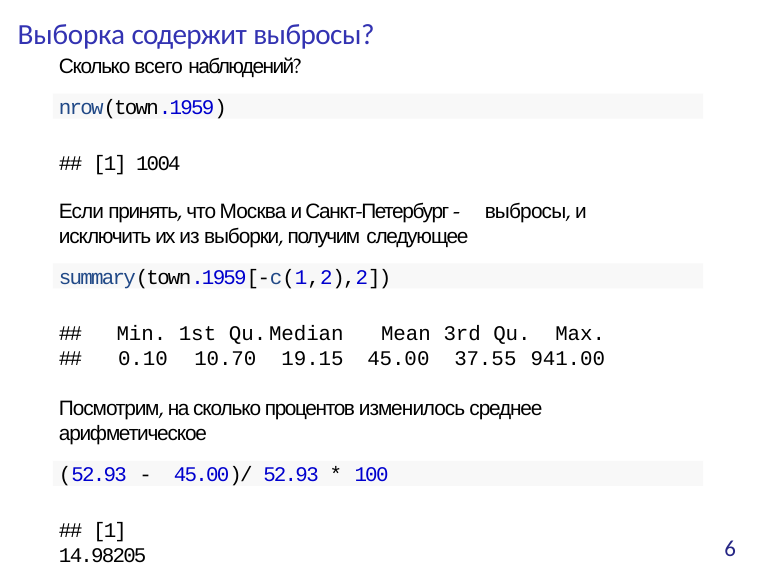

# Выборка содержит выбросы?
Сколько всего наблюдений?
nrow(town.1959)
## [1] 1004

Если принять, что Москва и Санкт-Петербург - выбросы, и  исключить их из выборки, получим следующее
summary(town.1959[-c(1,2),2])
| ## | Min. 1st Qu. Median | Mean 3rd Qu. Max. |
| --- | --- | --- |
| ## | 0.10 10.70 19.15 | 45.00 37.55 941.00 |
Посмотрим, на сколько процентов изменилось среднее  арифметическое
(52.93 -	45.00)/ 52.93 * 100
## [1] 14.98205
6